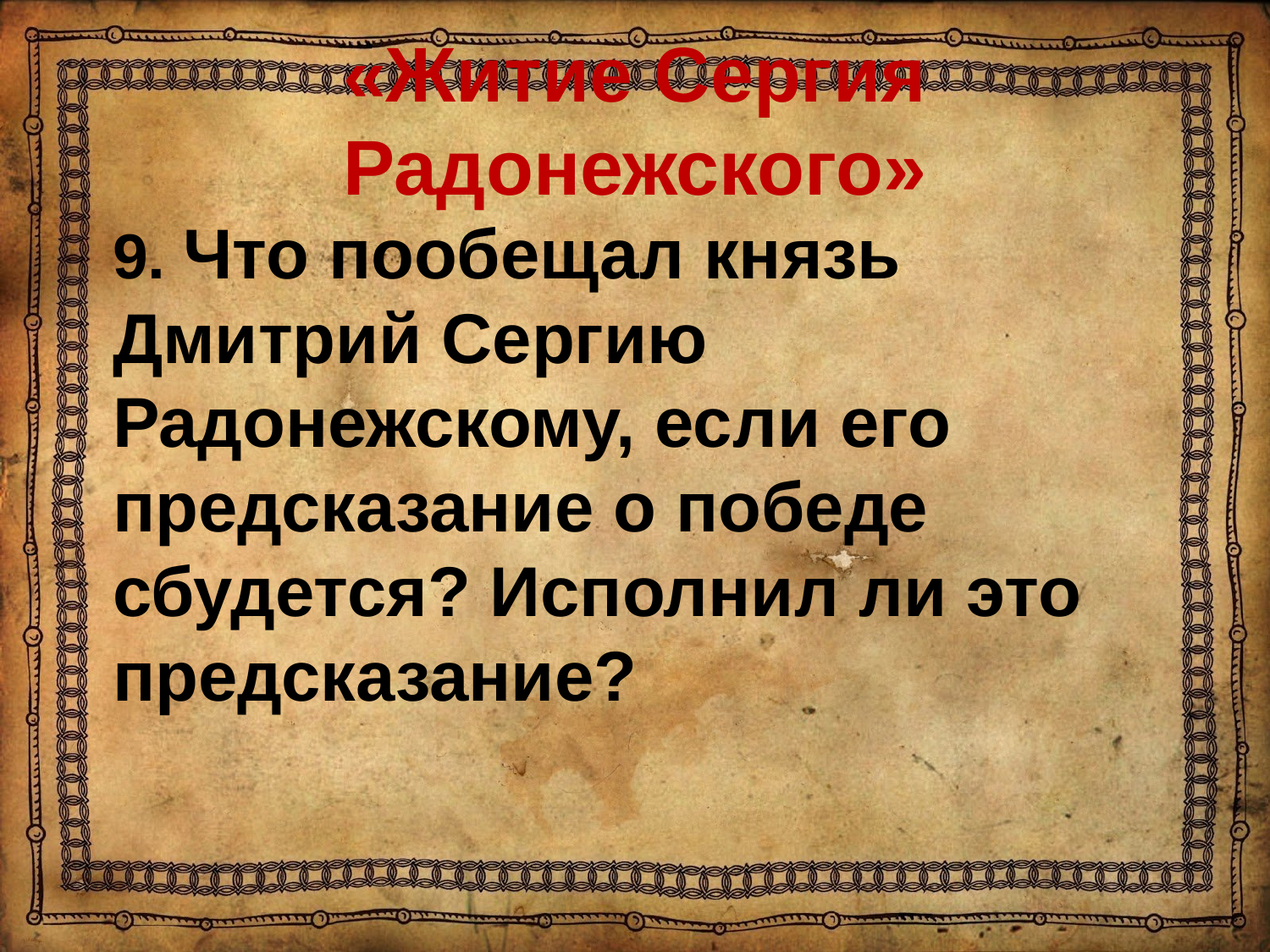

# «Житие Сергия Радонежского»
9. Что пообещал князь Дмитрий Сергию Радонежскому, если его предсказание о победе сбудется? Исполнил ли это предсказание?